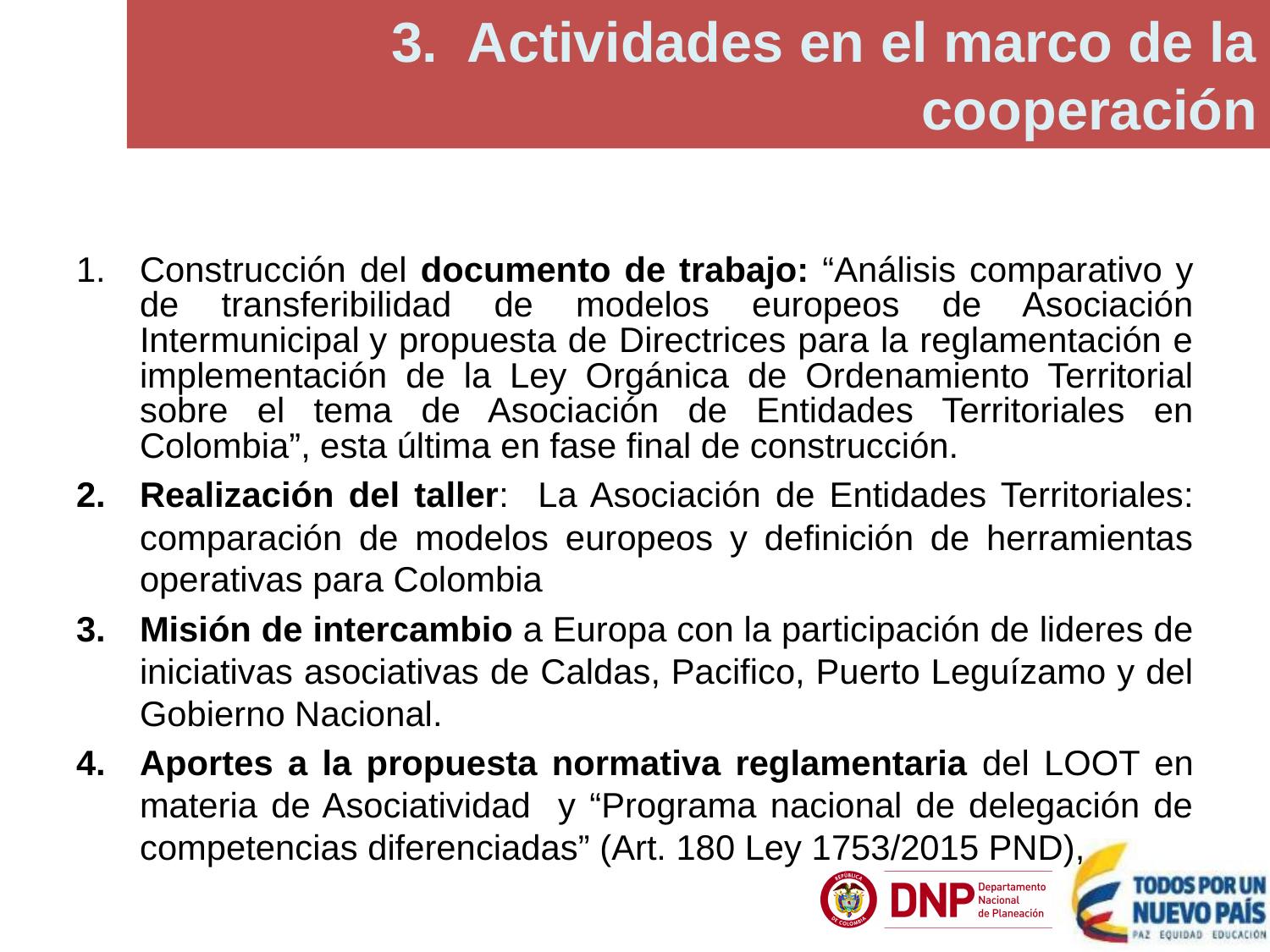

3.  Actividades en el marco de la cooperación
Construcción del documento de trabajo: “Análisis comparativo y de transferibilidad de modelos europeos de Asociación Intermunicipal y propuesta de Directrices para la reglamentación e implemen­tación de la Ley Orgánica de Ordenamiento Territorial sobre el tema de Asociación de Entidades Territoriales en Colombia”, esta última en fase final de construcción.
Realización del taller:  La Asociación de Entidades Territoriales: comparación de modelos europeos y definición de herramientas operativas para Colombia
Misión de intercambio a Europa con la participación de lideres de iniciativas asociativas de Caldas, Pacifico, Puerto Leguízamo y del Gobierno Nacional.
Aportes a la propuesta normativa reglamentaria del LOOT en materia de Asociatividad  y “Programa nacional de delegación de competencias diferenciadas” (Art. 180 Ley 1753/2015 PND),